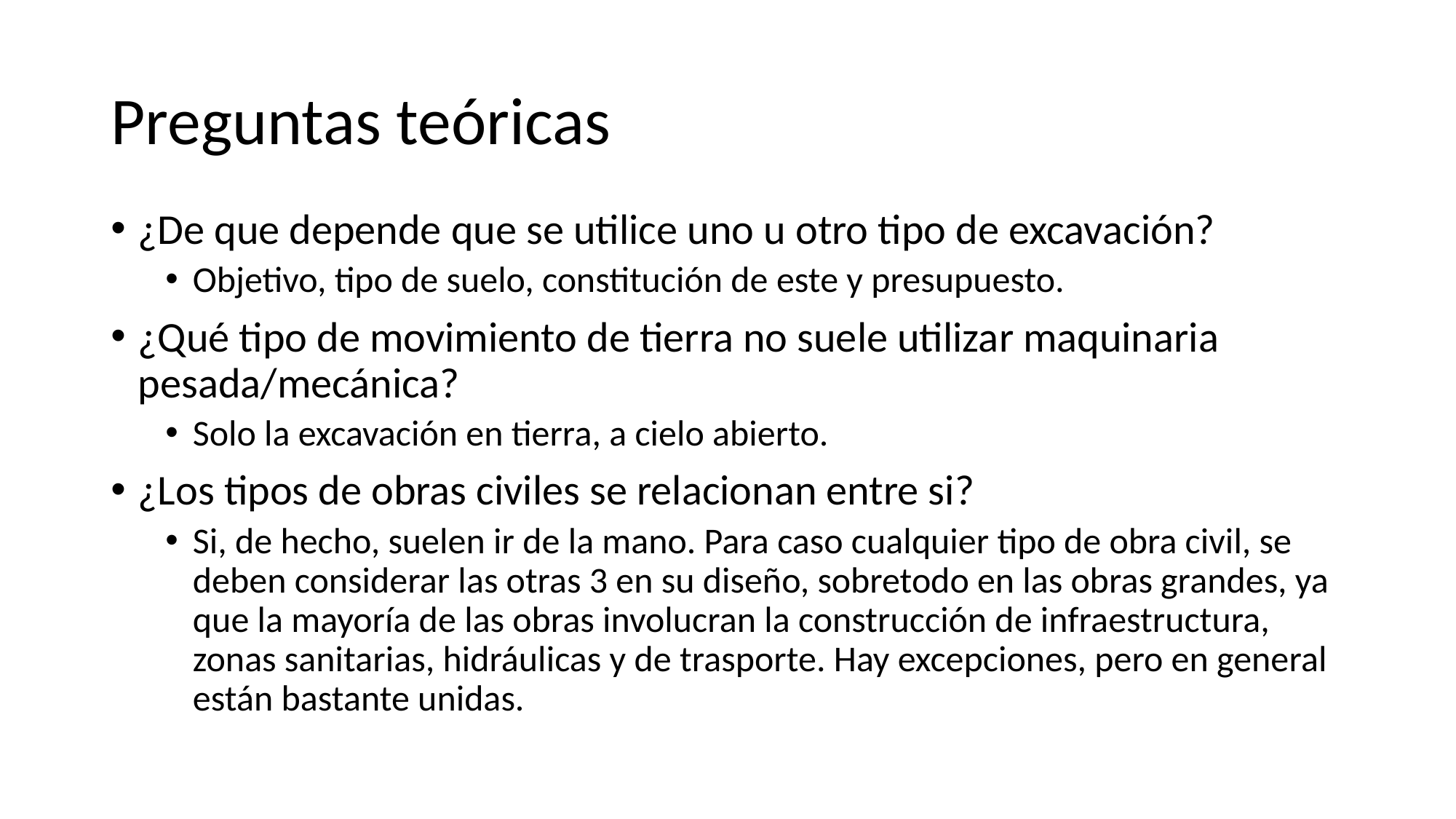

# Preguntas teóricas
¿De que depende que se utilice uno u otro tipo de excavación?
Objetivo, tipo de suelo, constitución de este y presupuesto.
¿Qué tipo de movimiento de tierra no suele utilizar maquinaria pesada/mecánica?
Solo la excavación en tierra, a cielo abierto.
¿Los tipos de obras civiles se relacionan entre si?
Si, de hecho, suelen ir de la mano. Para caso cualquier tipo de obra civil, se deben considerar las otras 3 en su diseño, sobretodo en las obras grandes, ya que la mayoría de las obras involucran la construcción de infraestructura, zonas sanitarias, hidráulicas y de trasporte. Hay excepciones, pero en general están bastante unidas.